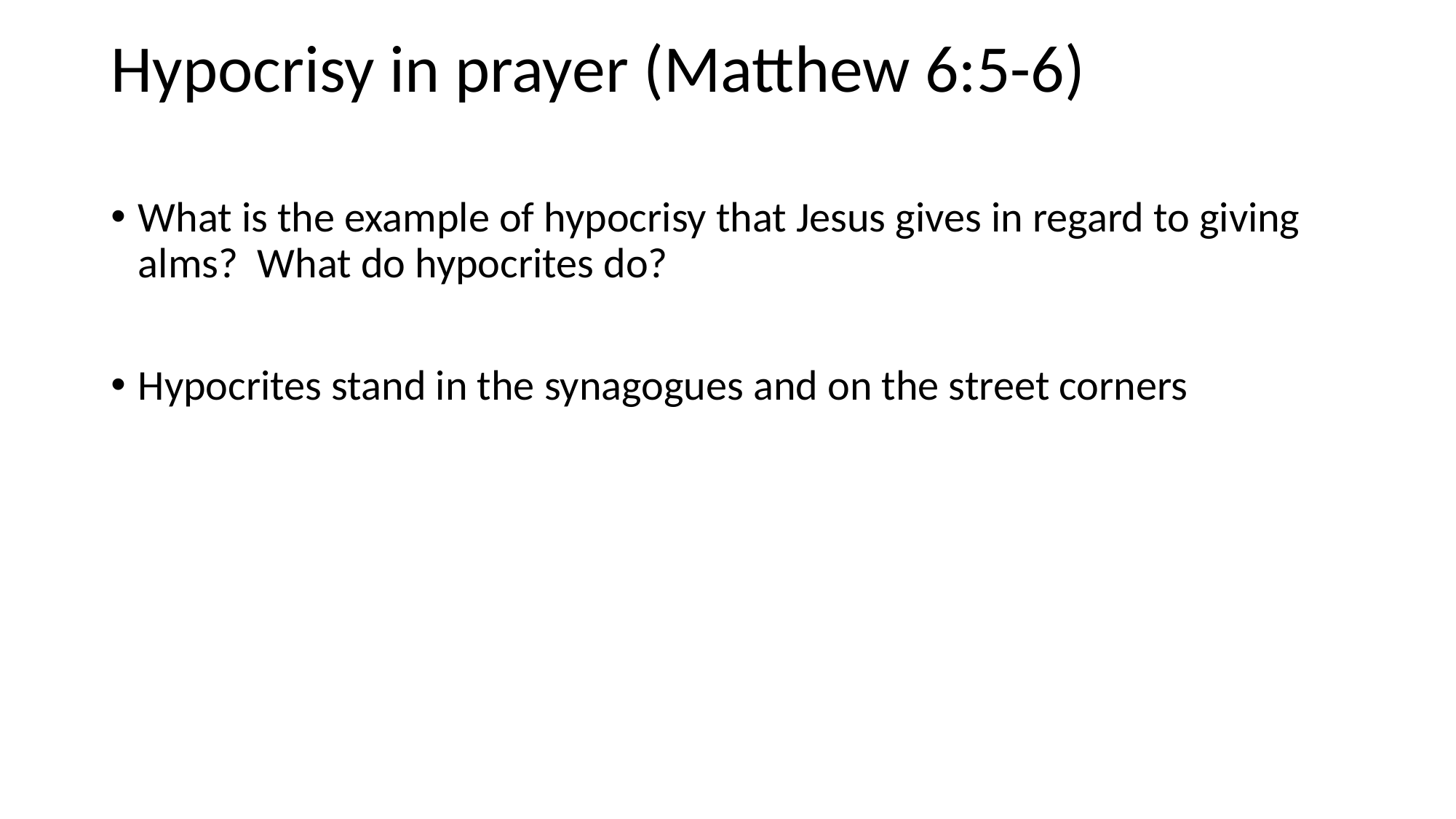

# Hypocrisy in prayer (Matthew 6:5-6)

What is the example of hypocrisy that Jesus gives in regard to giving alms?  What do hypocrites do?

Hypocrites stand in the synagogues and on the street corners